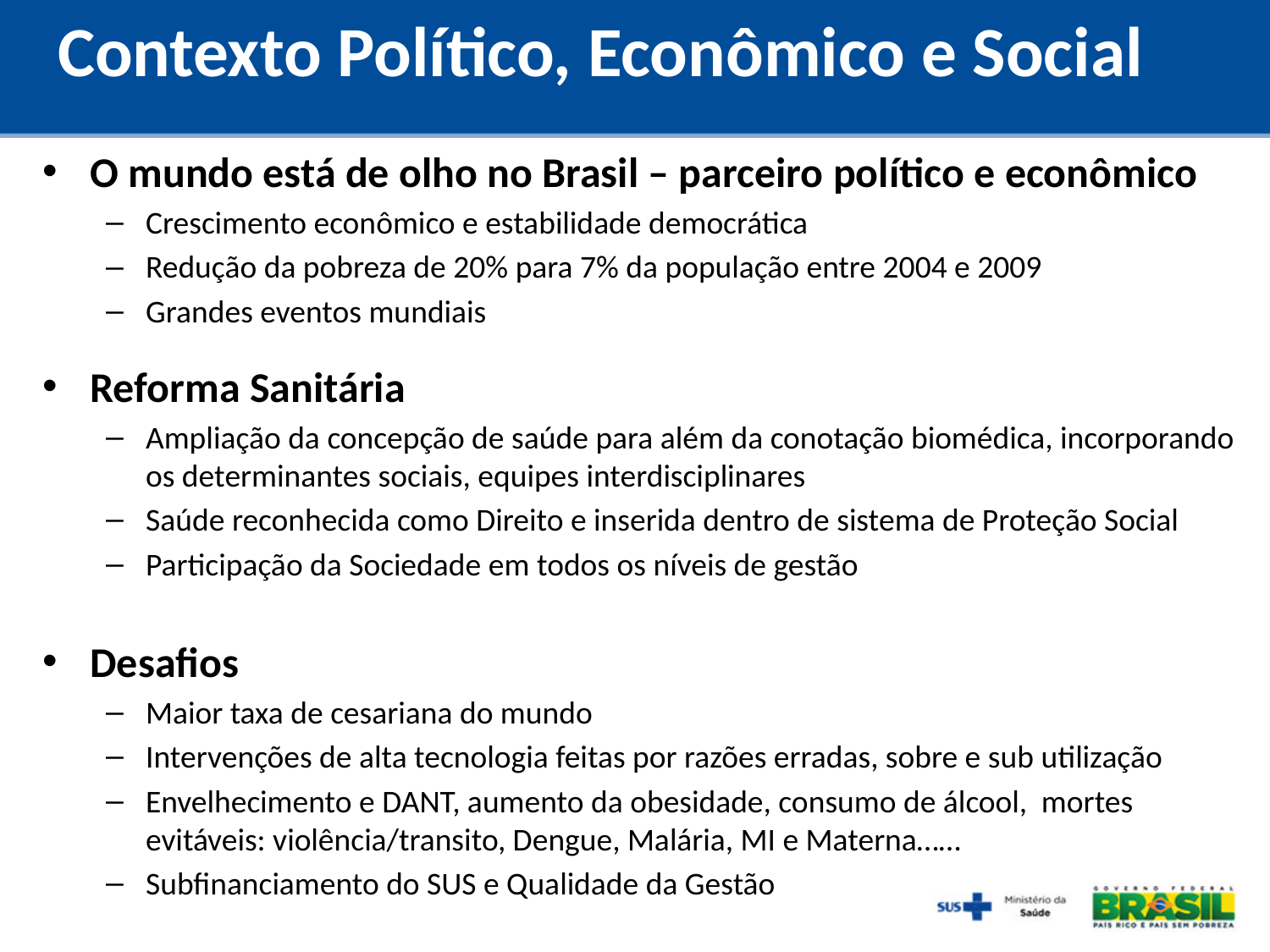

# Contexto Político, Econômico e Social
O mundo está de olho no Brasil – parceiro político e econômico
Crescimento econômico e estabilidade democrática
Redução da pobreza de 20% para 7% da população entre 2004 e 2009
Grandes eventos mundiais

Reforma Sanitária
Ampliação da concepção de saúde para além da conotação biomédica, incorporando os determinantes sociais, equipes interdisciplinares
Saúde reconhecida como Direito e inserida dentro de sistema de Proteção Social
Participação da Sociedade em todos os níveis de gestão

Desafios
Maior taxa de cesariana do mundo
Intervenções de alta tecnologia feitas por razões erradas, sobre e sub utilização
Envelhecimento e DANT, aumento da obesidade, consumo de álcool,  mortes evitáveis: violência/transito, Dengue, Malária, MI e Materna……
Subfinanciamento do SUS e Qualidade da Gestão